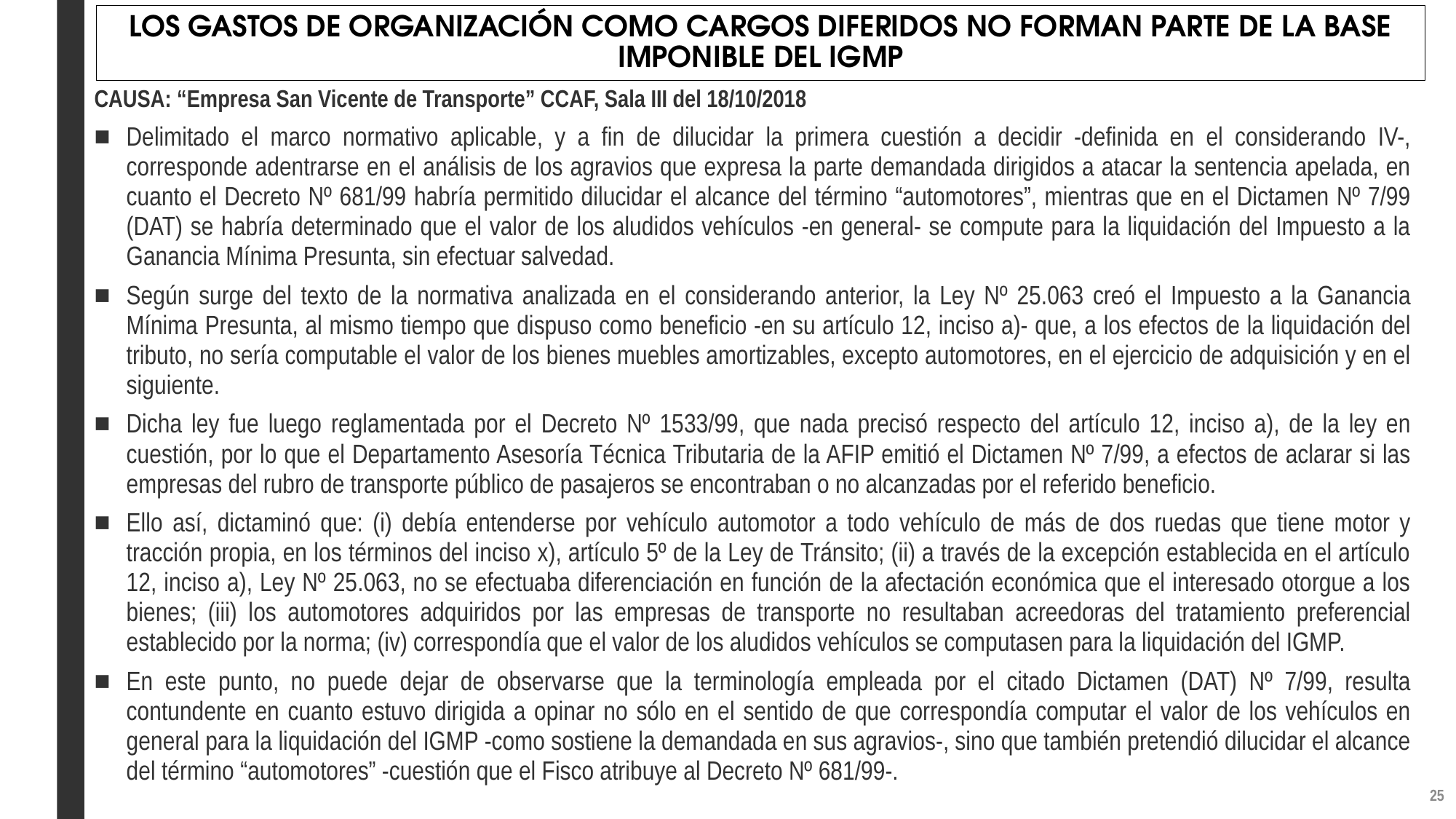

# LOS GASTOS DE ORGANIZACIÓN COMO CARGOS DIFERIDOS NO FORMAN PARTE DE LA BASE IMPONIBLE DEL IGMP
CAUSA: “Empresa San Vicente de Transporte” CCAF, Sala III del 18/10/2018
Delimitado el marco normativo aplicable, y a fin de dilucidar la primera cuestión a decidir -definida en el considerando IV-, corresponde adentrarse en el análisis de los agravios que expresa la parte demandada dirigidos a atacar la sentencia apelada, en cuanto el Decreto Nº 681/99 habría permitido dilucidar el alcance del término “automotores”, mientras que en el Dictamen Nº 7/99 (DAT) se habría determinado que el valor de los aludidos vehículos -en general- se compute para la liquidación del Impuesto a la Ganancia Mínima Presunta, sin efectuar salvedad.
Según surge del texto de la normativa analizada en el considerando anterior, la Ley Nº 25.063 creó el Impuesto a la Ganancia Mínima Presunta, al mismo tiempo que dispuso como beneficio -en su artículo 12, inciso a)- que, a los efectos de la liquidación del tributo, no sería computable el valor de los bienes muebles amortizables, excepto automotores, en el ejercicio de adquisición y en el siguiente.
Dicha ley fue luego reglamentada por el Decreto Nº 1533/99, que nada precisó respecto del artículo 12, inciso a), de la ley en cuestión, por lo que el Departamento Asesoría Técnica Tributaria de la AFIP emitió el Dictamen Nº 7/99, a efectos de aclarar si las empresas del rubro de transporte público de pasajeros se encontraban o no alcanzadas por el referido beneficio.
Ello así, dictaminó que: (i) debía entenderse por vehículo automotor a todo vehículo de más de dos ruedas que tiene motor y tracción propia, en los términos del inciso x), artículo 5º de la Ley de Tránsito; (ii) a través de la excepción establecida en el artículo 12, inciso a), Ley Nº 25.063, no se efectuaba diferenciación en función de la afectación económica que el interesado otorgue a los bienes; (iii) los automotores adquiridos por las empresas de transporte no resultaban acreedoras del tratamiento preferencial establecido por la norma; (iv) correspondía que el valor de los aludidos vehículos se computasen para la liquidación del IGMP.
En este punto, no puede dejar de observarse que la terminología empleada por el citado Dictamen (DAT) Nº 7/99, resulta contundente en cuanto estuvo dirigida a opinar no sólo en el sentido de que correspondía computar el valor de los vehículos en general para la liquidación del IGMP -como sostiene la demandada en sus agravios-, sino que también pretendió dilucidar el alcance del término “automotores” -cuestión que el Fisco atribuye al Decreto Nº 681/99-.
25